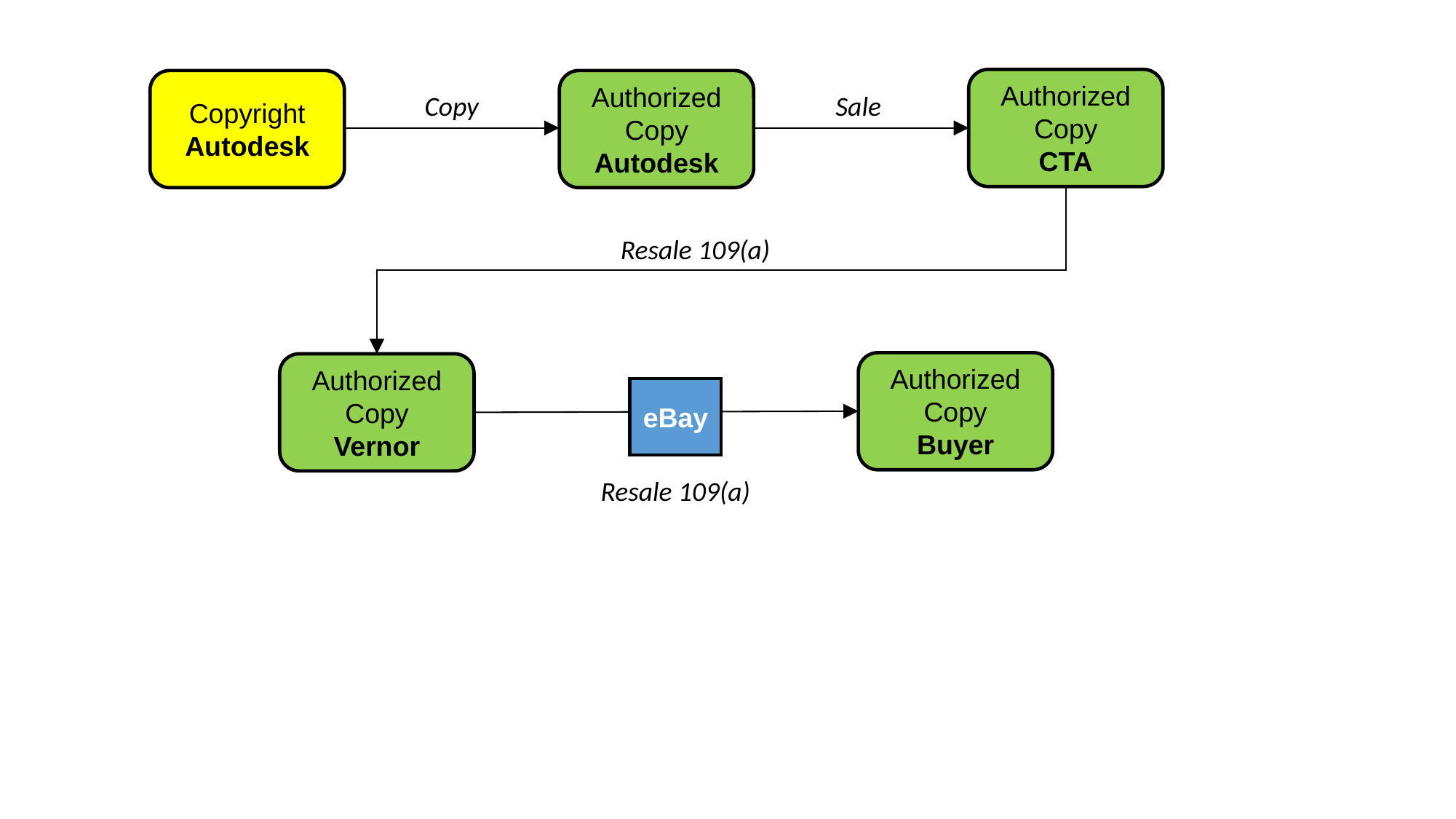

Authorized Copy
CTA
Copyright
Autodesk
Authorized Copy
Autodesk
Sale
Copy
Resale 109(a)
Authorized Copy
Buyer
Authorized Copy
Vernor
eBay
Resale 109(a)